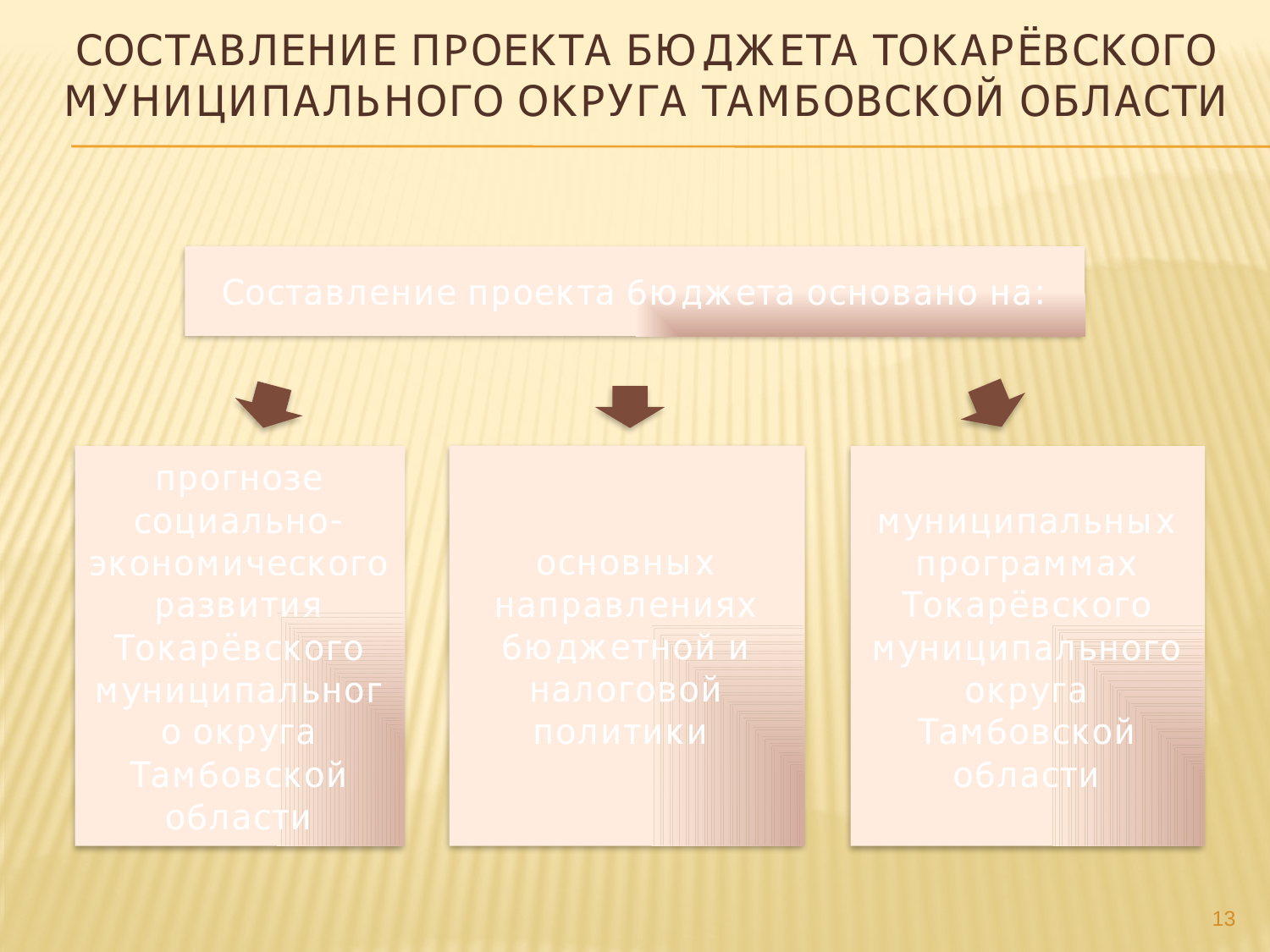

# Составление проекта бюджета ТОКАРёВСКОГО Муниципального округа Тамбовской области
Составление проекта бюджета основано на:

основных направлениях бюджетной и налоговой политики
прогнозе социально-экономического развития Токарёвского муниципального округа Тамбовской области
муниципальных
программах Токарёвского муниципального округа Тамбовской области
13